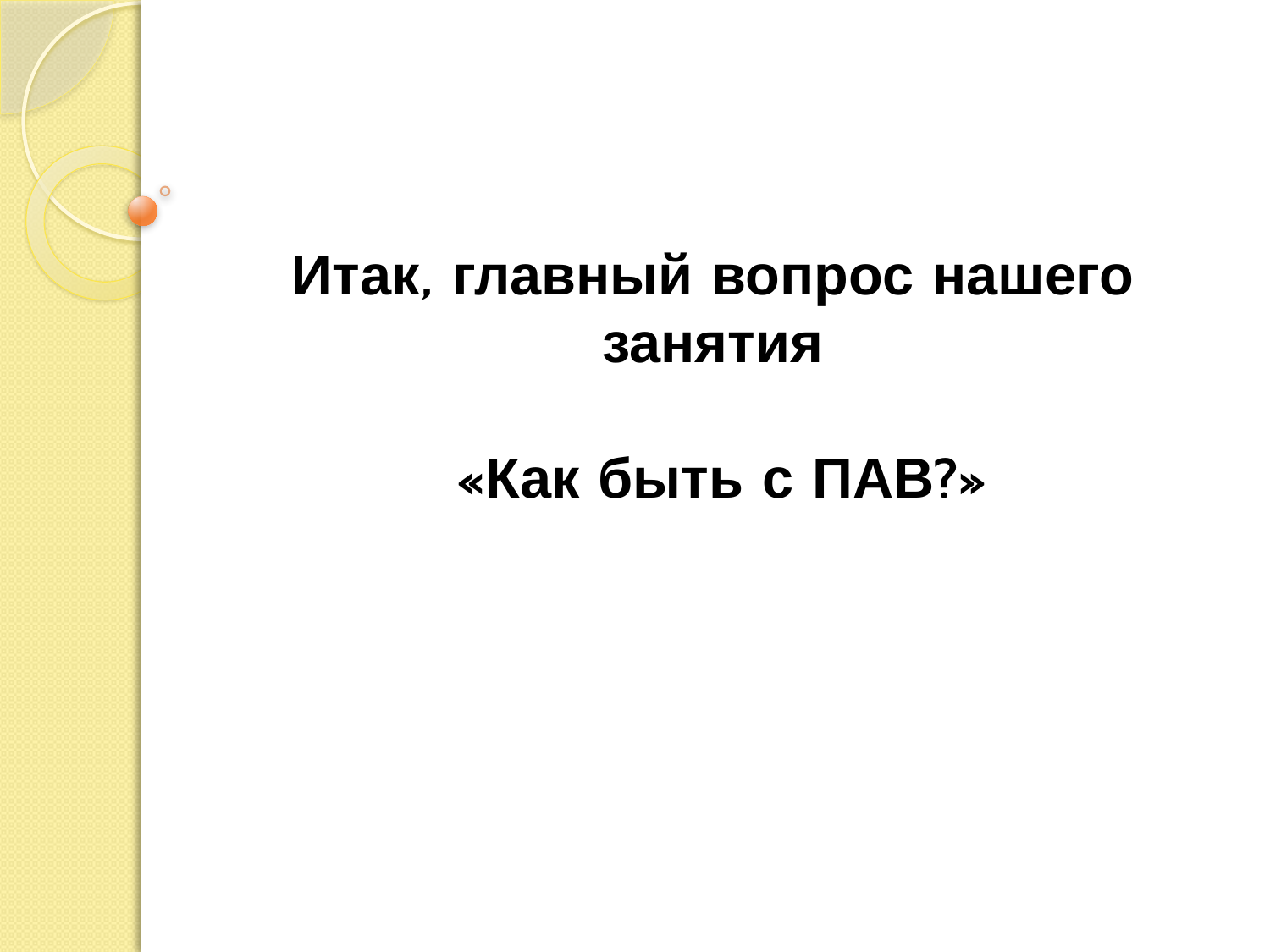

# Итак, главный вопрос нашего занятия «Как быть с ПАВ?»